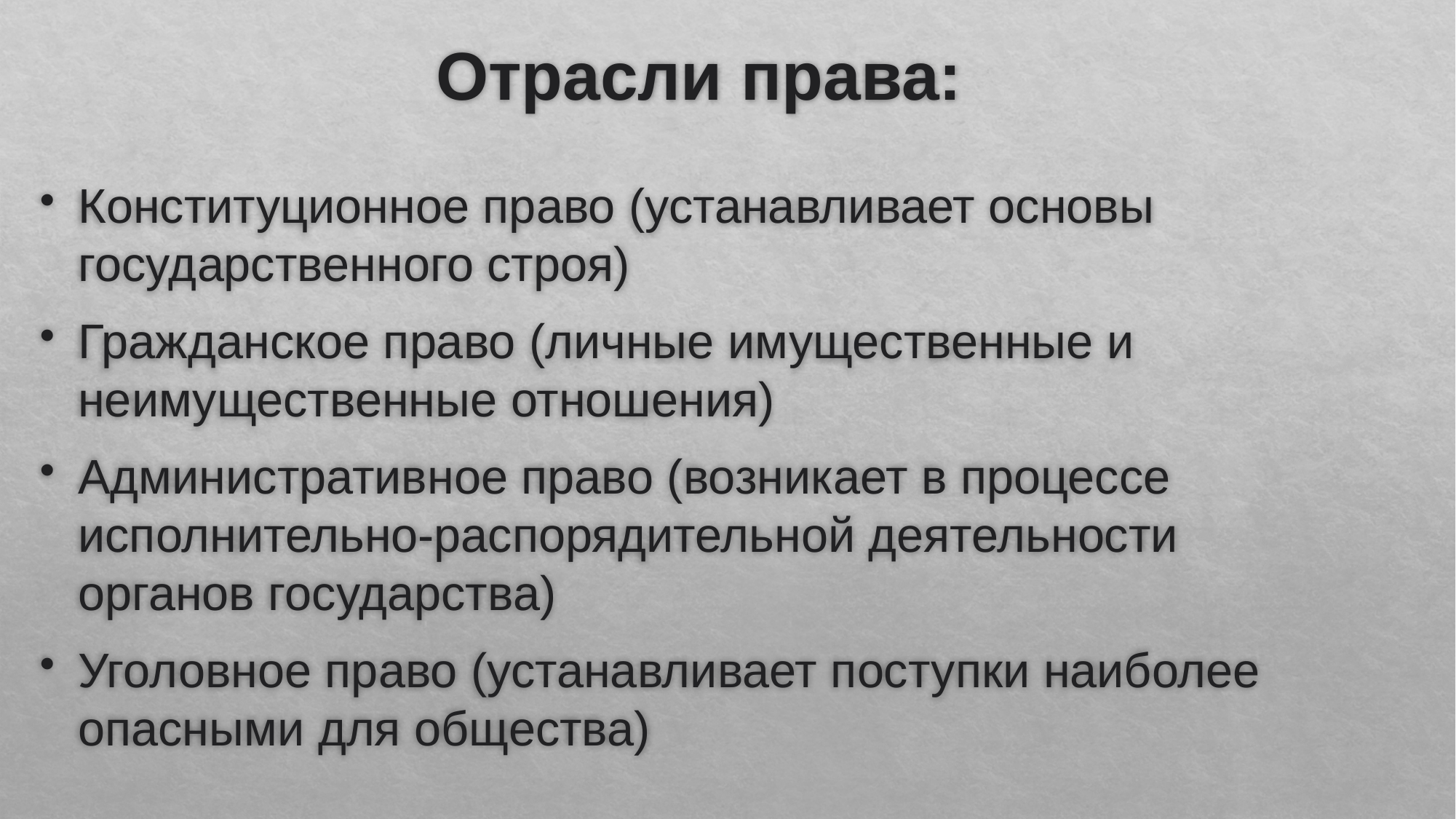

# Отрасли права:
Конституционное право (устанавливает основы государственного строя)
Гражданское право (личные имущественные и неимущественные отношения)
Административное право (возникает в процессе исполнительно-распорядительной деятельности органов государства)
Уголовное право (устанавливает поступки наиболее опасными для общества)